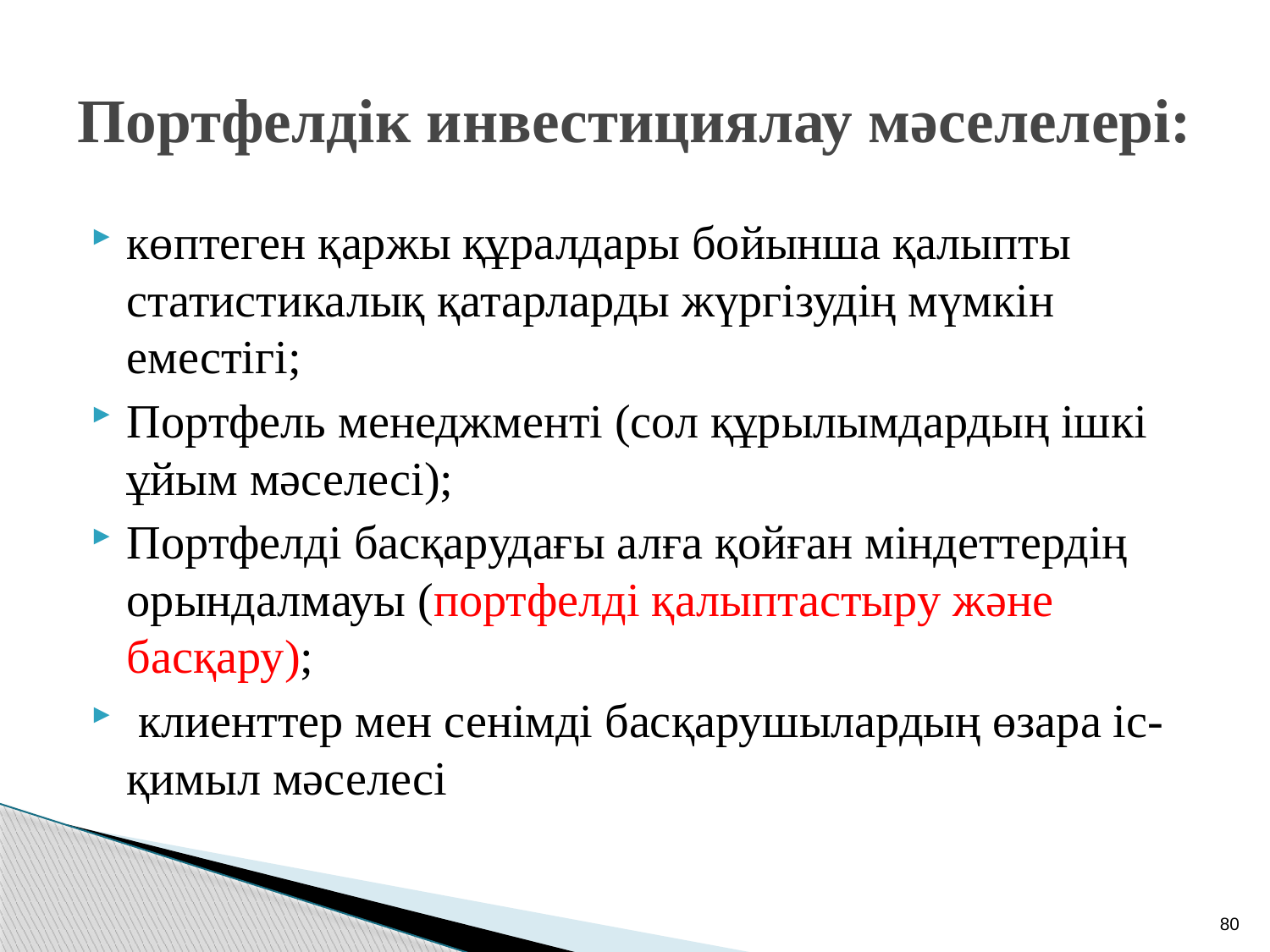

# Портфелдік инвестициялау мәселелері:
көптеген қаржы құралдары бойынша қалыпты статистикалық қатарларды жүргізудің мүмкін еместігі;
Портфель менеджменті (сол құрылымдардың ішкі ұйым мәселесі);
Портфелді басқарудағы алға қойған міндеттердің орындалмауы (портфелді қалыптастыру және басқару);
 клиенттер мен сенімді басқарушылардың өзара іс-қимыл мәселесі

80